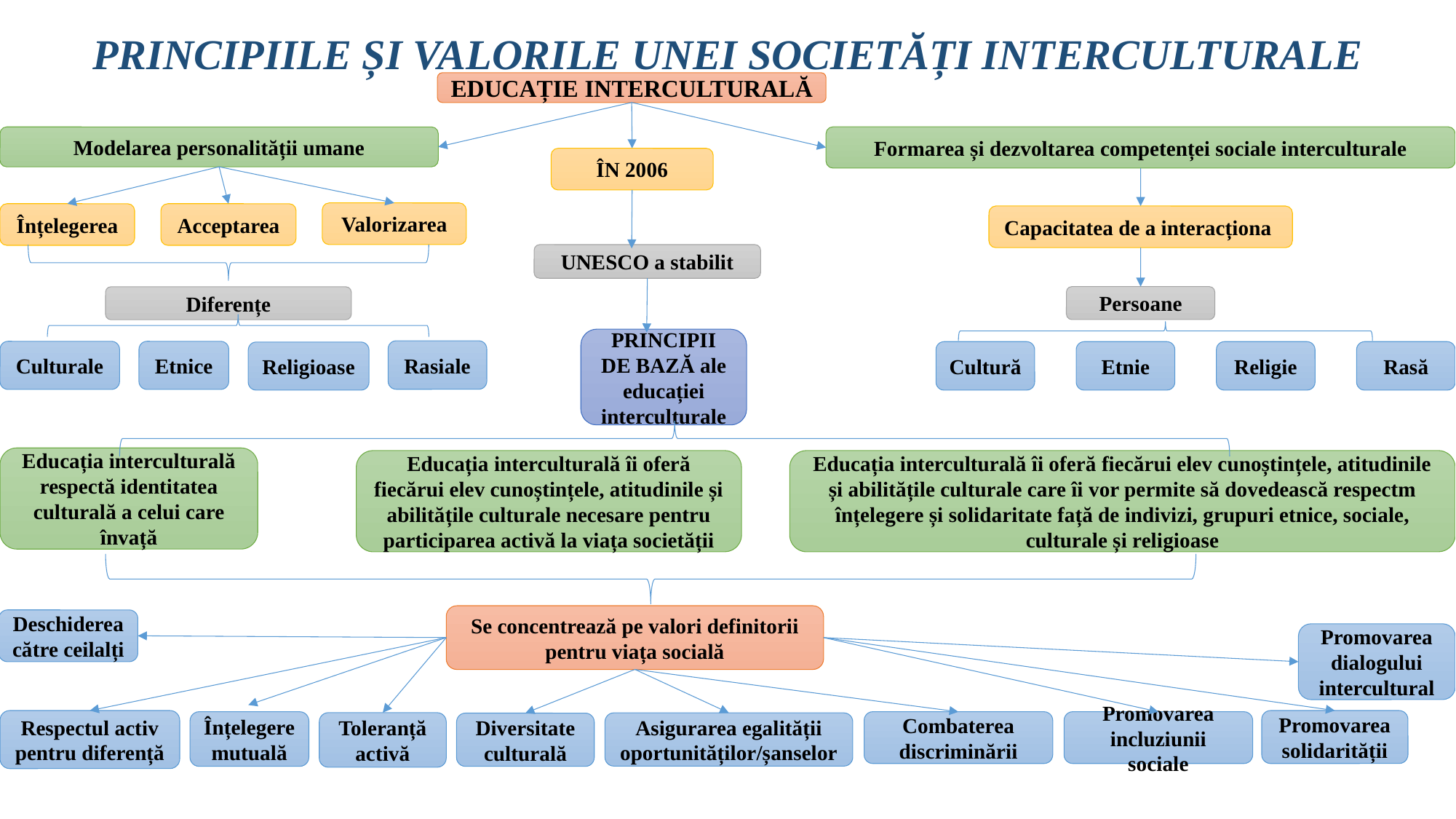

# PRINCIPIILE ȘI VALORILE UNEI SOCIETĂȚI INTERCULTURALE

EDUCAȚIE INTERCULTURALĂ

Formarea și dezvoltarea competenței sociale interculturale
Modelarea personalității umane

ÎN 2006
Valorizarea
Înțelegerea
Acceptarea
Capacitatea de a interacționa
UNESCO a stabilit
Persoane
Diferențe
PRINCIPII DE BAZĂ ale educației interculturale
Rasiale
Culturale
Etnice
Cultură
Etnie
Religie
Rasă
Religioase
Educația interculturală respectă identitatea culturală a celui care învață
Educația interculturală îi oferă fiecărui elev cunoștințele, atitudinile și abilitățile culturale care îi vor permite să dovedească respectm înțelegere și solidaritate față de indivizi, grupuri etnice, sociale, culturale și religioase
Educația interculturală îi oferă fiecărui elev cunoștințele, atitudinile și abilitățile culturale necesare pentru participarea activă la viața societății
Se concentrează pe valori definitorii pentru viața socială
Deschiderea către ceilalți
Promovarea dialogului intercultural
Respectul activ pentru diferență
Promovarea solidarității
Înțelegere mutuală
Combaterea discriminării
Promovarea incluziunii sociale
Toleranță activă
Asigurarea egalității oportunităților/șanselor
Diversitate culturală